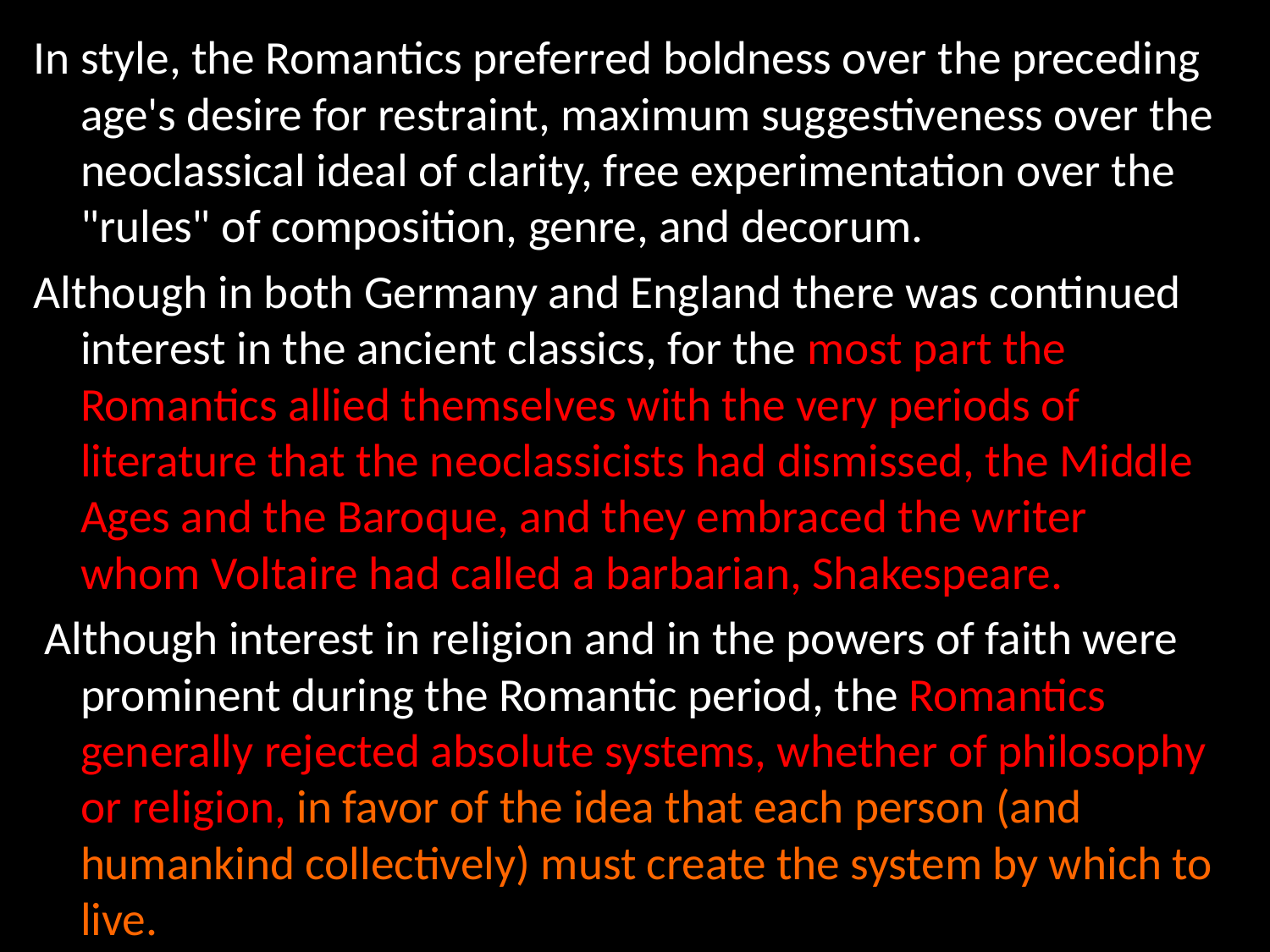

In style, the Romantics preferred boldness over the preceding age's desire for restraint, maximum suggestiveness over the neoclassical ideal of clarity, free experimentation over the "rules" of composition, genre, and decorum.
Although in both Germany and England there was continued interest in the ancient classics, for the most part the Romantics allied themselves with the very periods of literature that the neoclassicists had dismissed, the Middle Ages and the Baroque, and they embraced the writer whom Voltaire had called a barbarian, Shakespeare.
 Although interest in religion and in the powers of faith were prominent during the Romantic period, the Romantics generally rejected absolute systems, whether of philosophy or religion, in favor of the idea that each person (and humankind collectively) must create the system by which to live.